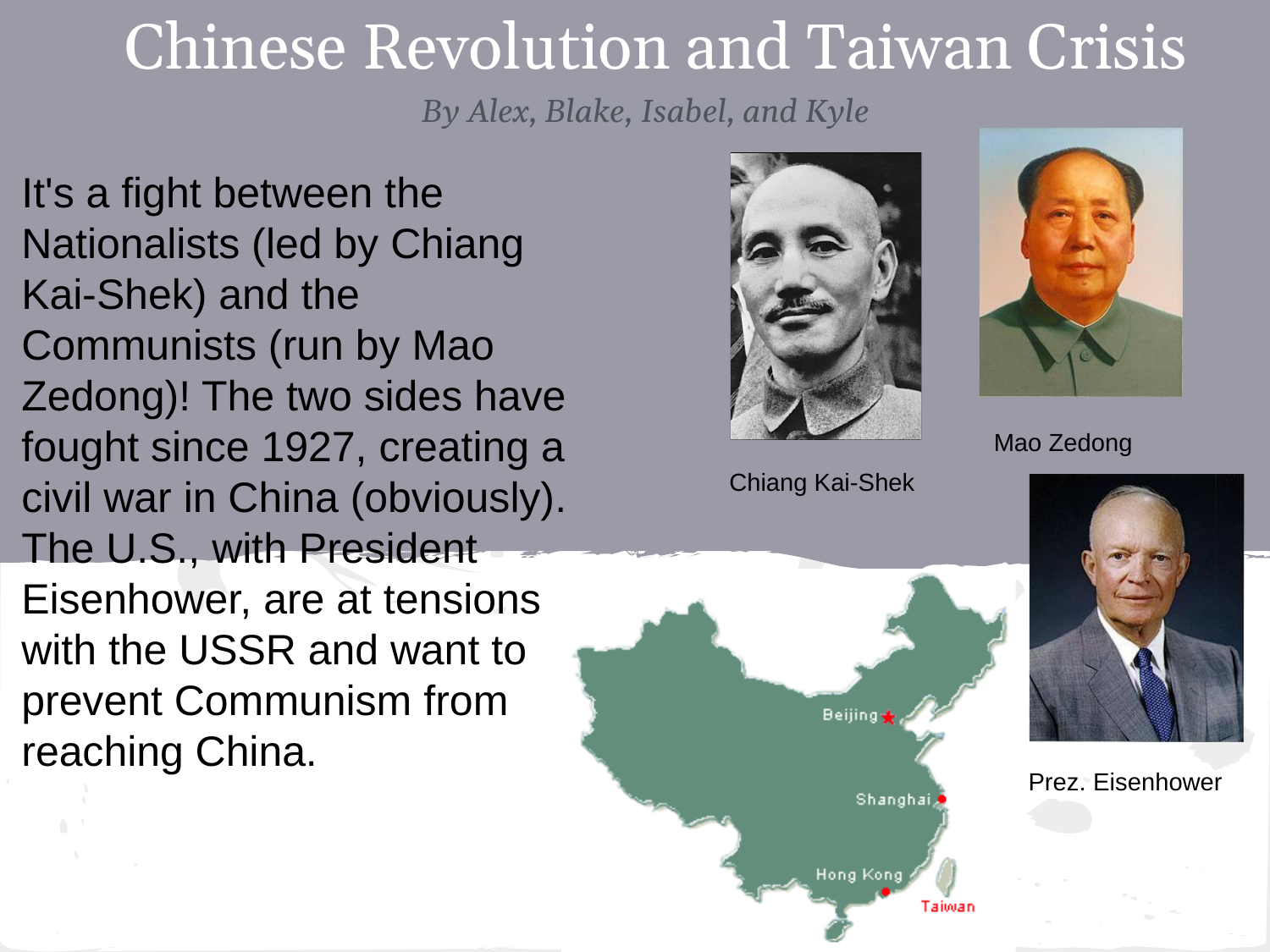

# Chinese Revolution and Taiwan Crisis
By Alex, Blake, Isabel, and Kyle

It's a fight between the Nationalists (led by Chiang Kai-Shek) and the Communists (run by Mao Zedong)! The two sides have fought since 1927, creating a civil war in China (obviously). The U.S., with President Eisenhower, are at tensions with the USSR and want to prevent Communism from reaching China.

Mao Zedong
Chiang Kai-Shek

Prez. Eisenhower